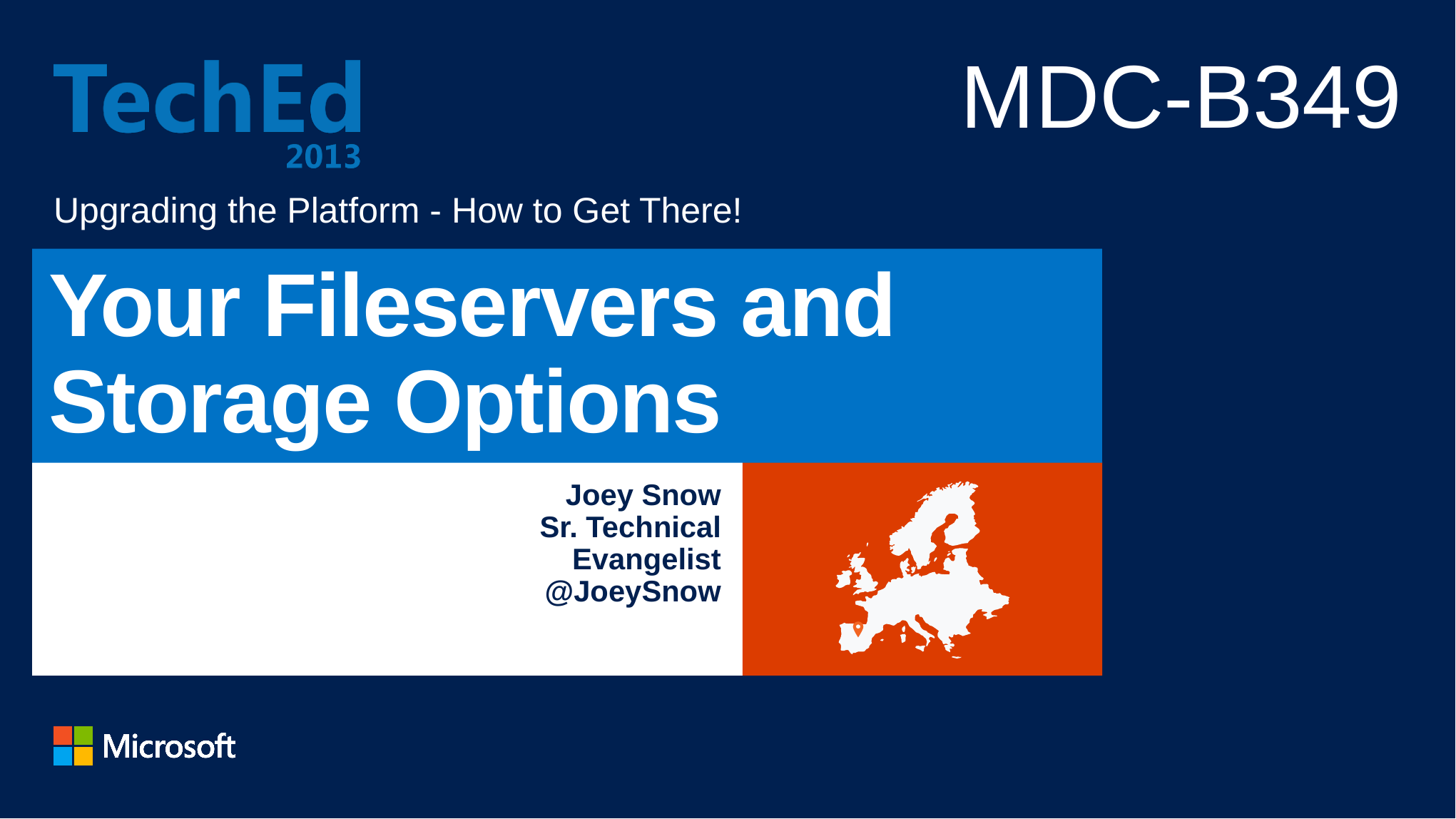

MDC-B349
Upgrading the Platform - How to Get There!
# Your Fileservers and Storage Options
Joey Snow
Sr. Technical Evangelist
@JoeySnow
Rick Claus
Sr. Technical Evangelist
@RicksterCDN